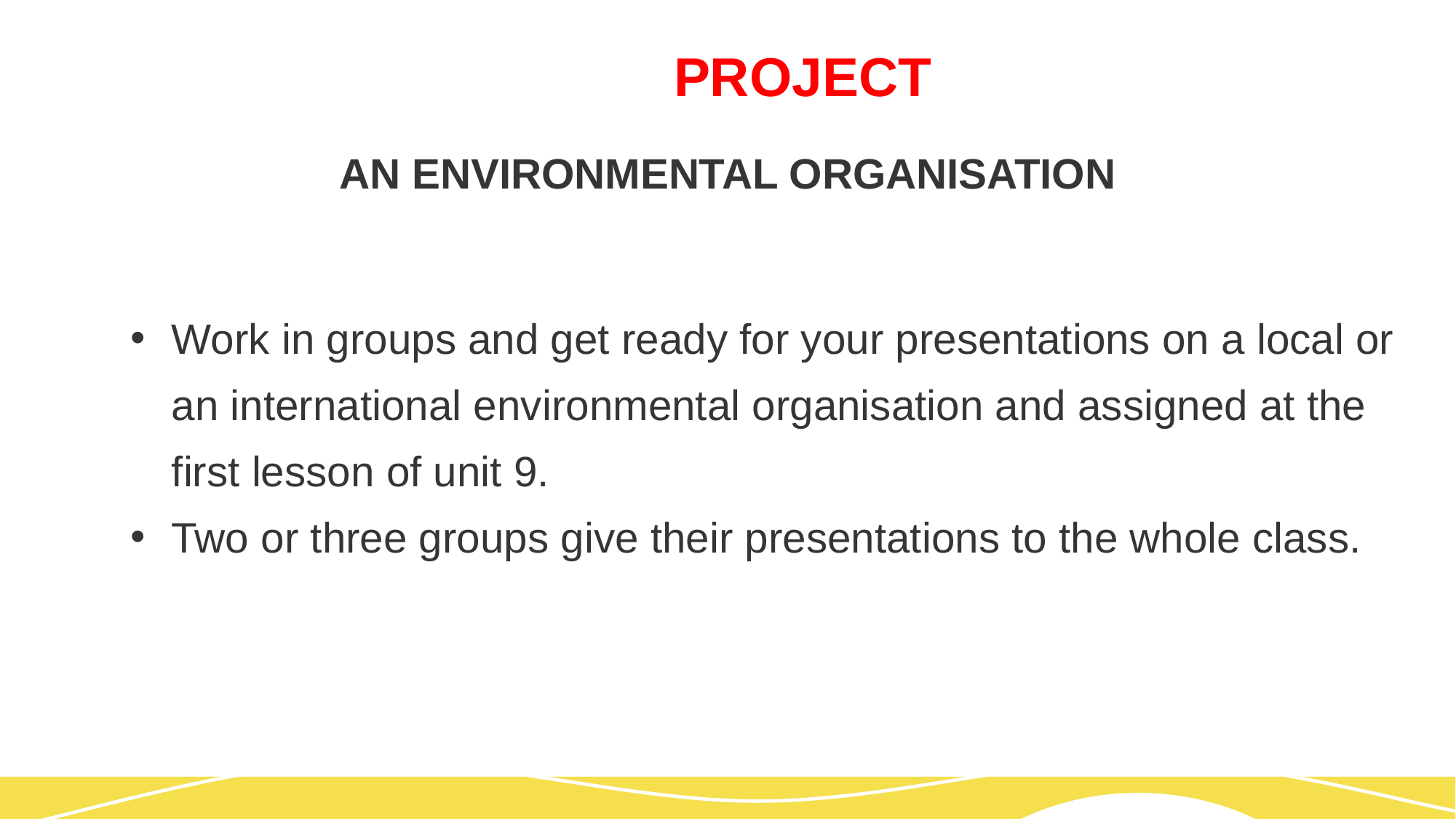

PRACTICE
PROJECT
AN ENVIRONMENTAL ORGANISATION
Work in groups and get ready for your presentations on a local or an international environmental organisation and assigned at the first lesson of unit 9.
Two or three groups give their presentations to the whole class.